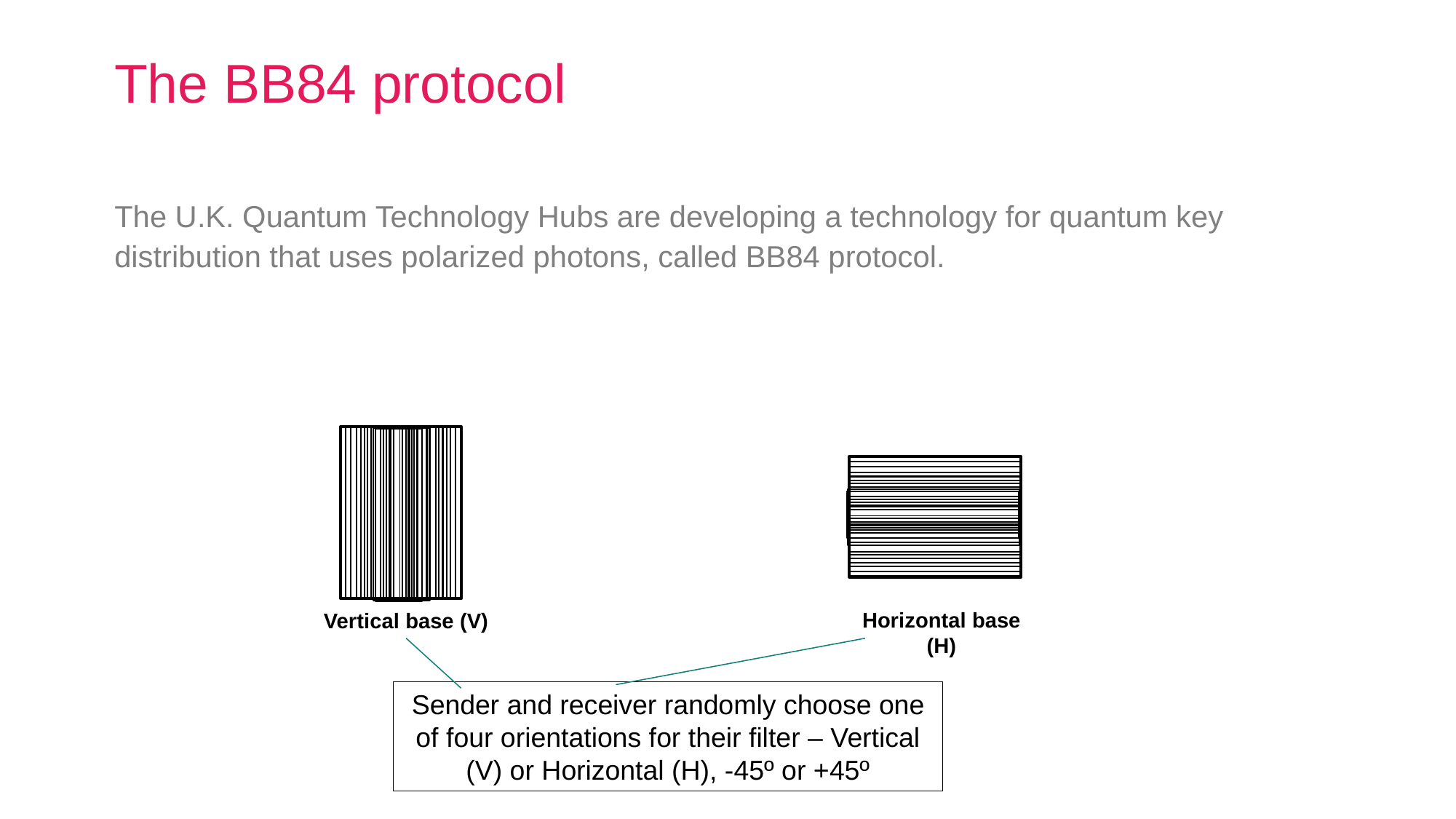

# The BB84 protocol
The U.K. Quantum Technology Hubs are developing a technology for quantum key distribution that uses polarized photons, called BB84 protocol.

Horizontal base (H)
Vertical base (V)
Sender and receiver randomly choose one of four orientations for their filter – Vertical (V) or Horizontal (H), -45º or +45º